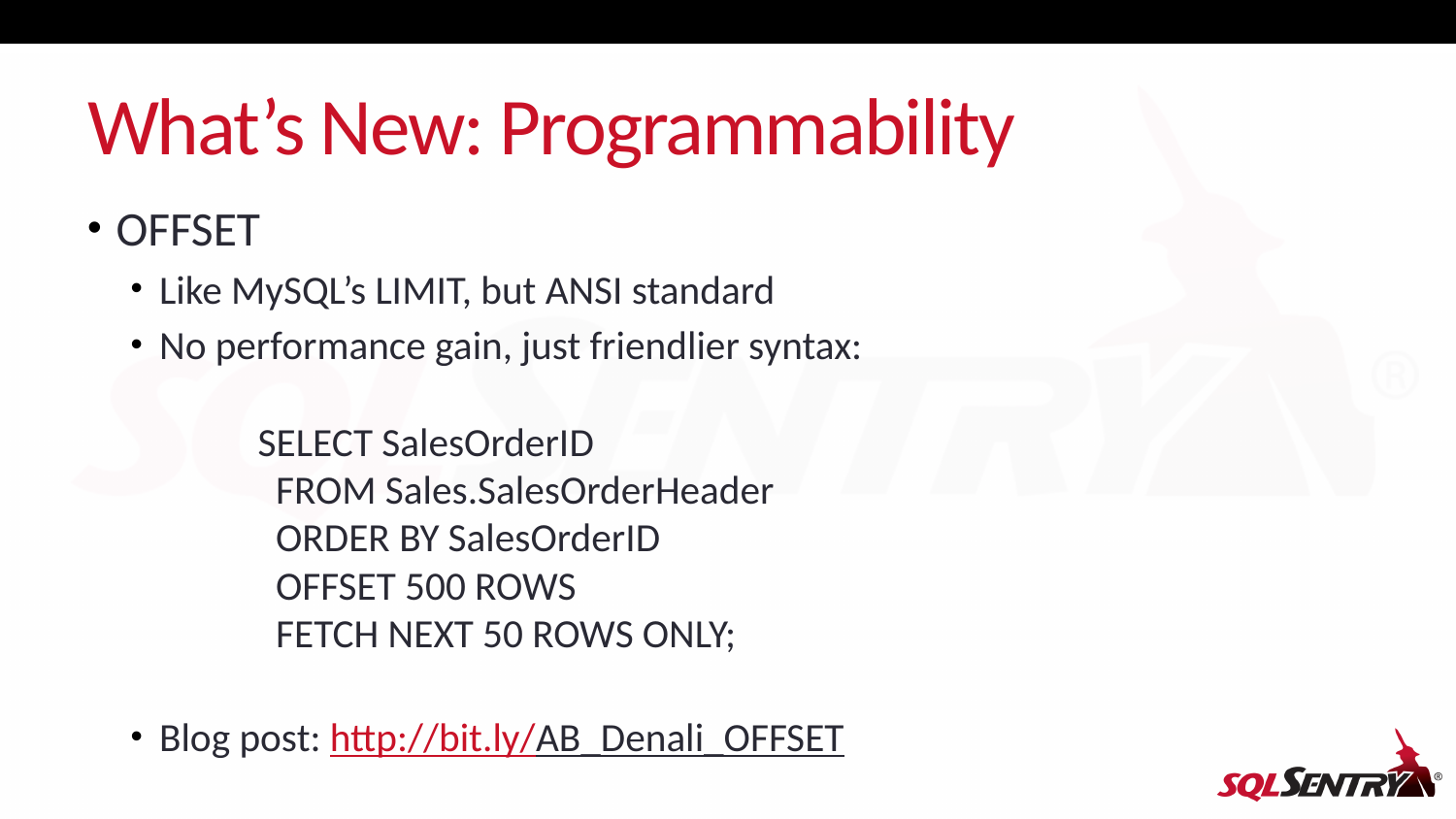

# What’s New: Programmability
OFFSET
Like MySQL’s LIMIT, but ANSI standard
No performance gain, just friendlier syntax:
           SELECT SalesOrderID
             FROM Sales.SalesOrderHeader
             ORDER BY SalesOrderID
             OFFSET 500 ROWS
             FETCH NEXT 50 ROWS ONLY;
Blog post: http://bit.ly/AB_Denali_OFFSET